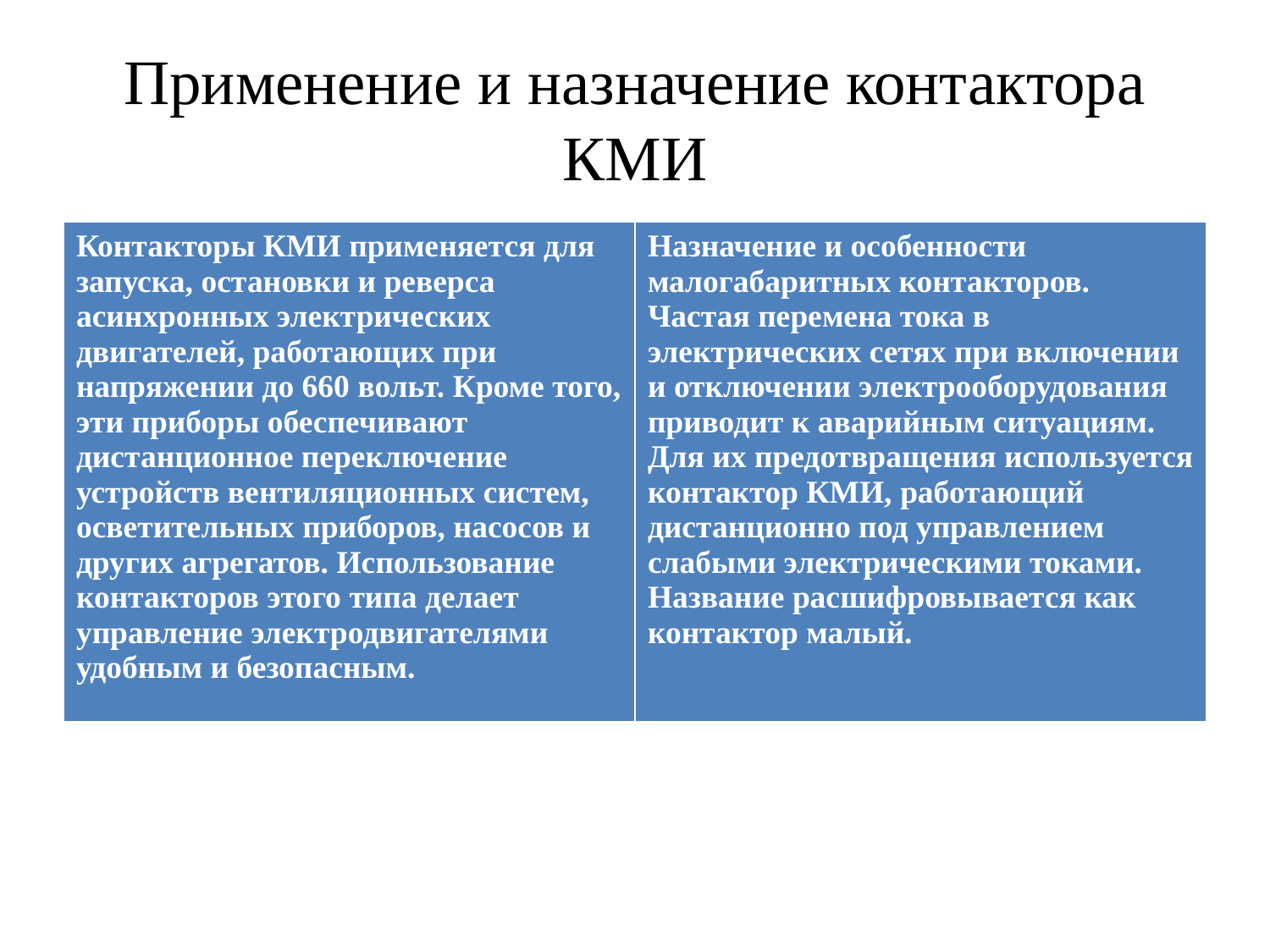

# Применение и назначение контактора КМИ
| Контакторы КМИ применяется для запуска, остановки и реверса асинхронных электрических двигателей, работающих при напряжении до 660 вольт. Кроме того, эти приборы обеспечивают дистанционное переключение устройств вентиляционных систем, осветительных приборов, насосов и других агрегатов. Использование контакторов этого типа делает управление электродвигателями удобным и безопасным. | Назначение и особенности малогабаритных контакторов. Частая перемена тока в электрических сетях при включении и отключении электрооборудования приводит к аварийным ситуациям. Для их предотвращения используется контактор КМИ, работающий дистанционно под управлением слабыми электрическими токами. Название расшифровывается как контактор малый. |
| --- | --- |